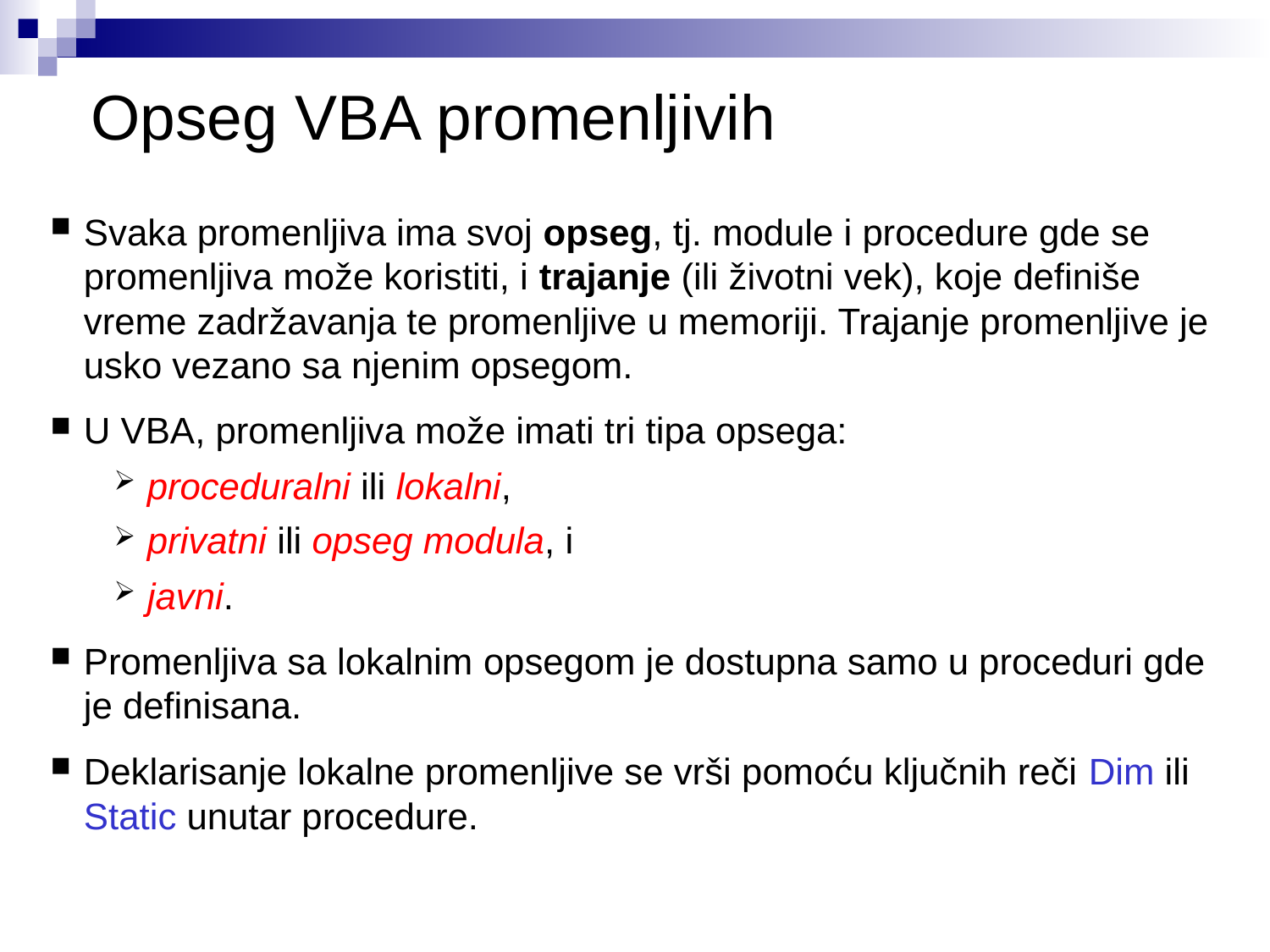

# Opseg VBA promenljivih
Svaka promenljiva ima svoj opseg, tj. module i procedure gde se promenljiva može koristiti, i trajanje (ili životni vek), koje definiše vreme zadržavanja te promenljive u memoriji. Trajanje promenljive je usko vezano sa njenim opsegom.
U VBA, promenljiva može imati tri tipa opsega:
proceduralni ili lokalni,
privatni ili opseg modula, i
javni.
Promenljiva sa lokalnim opsegom je dostupna samo u proceduri gde je definisana.
Deklarisanje lokalne promenljive se vrši pomoću ključnih reči Dim ili Static unutar procedure.